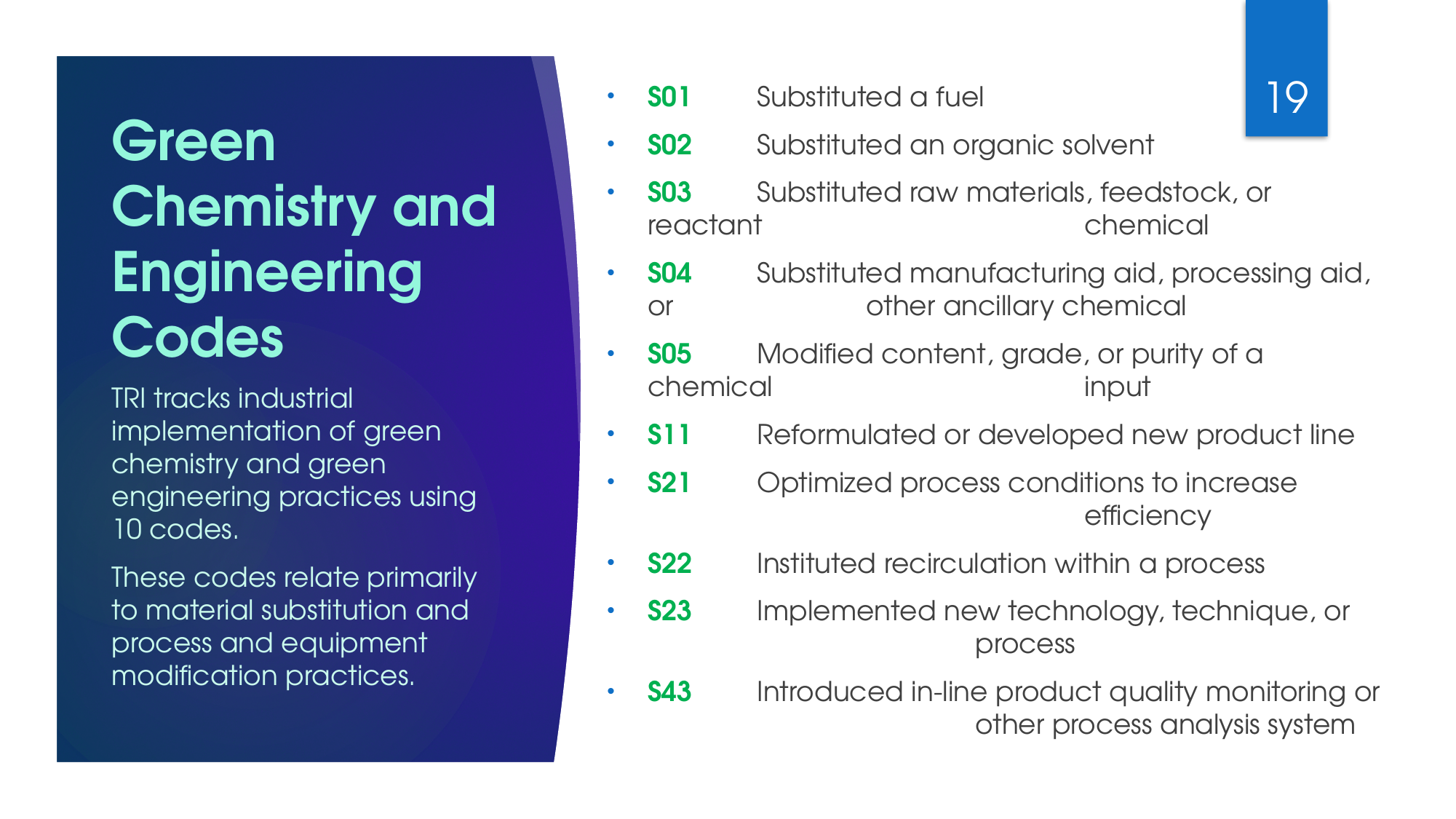

19
S01	Substituted a fuel
S02	Substituted an organic solvent
S03	Substituted raw materials, feedstock, or reactant 			chemical
S04	Substituted manufacturing aid, processing aid, or 		other ancillary chemical
S05	Modified content, grade, or purity of a chemical 			input
S11	Reformulated or developed new product line
S21	Optimized process conditions to increase 				efficiency
S22	Instituted recirculation within a process
S23	Implemented new technology, technique, or 			process
S43	Introduced in-line product quality monitoring or 			other process analysis system
# Green Chemistry and Engineering Codes
TRI tracks industrial implementation of green chemistry and green engineering practices using 10 codes.
These codes relate primarily to material substitution and process and equipment modification practices.